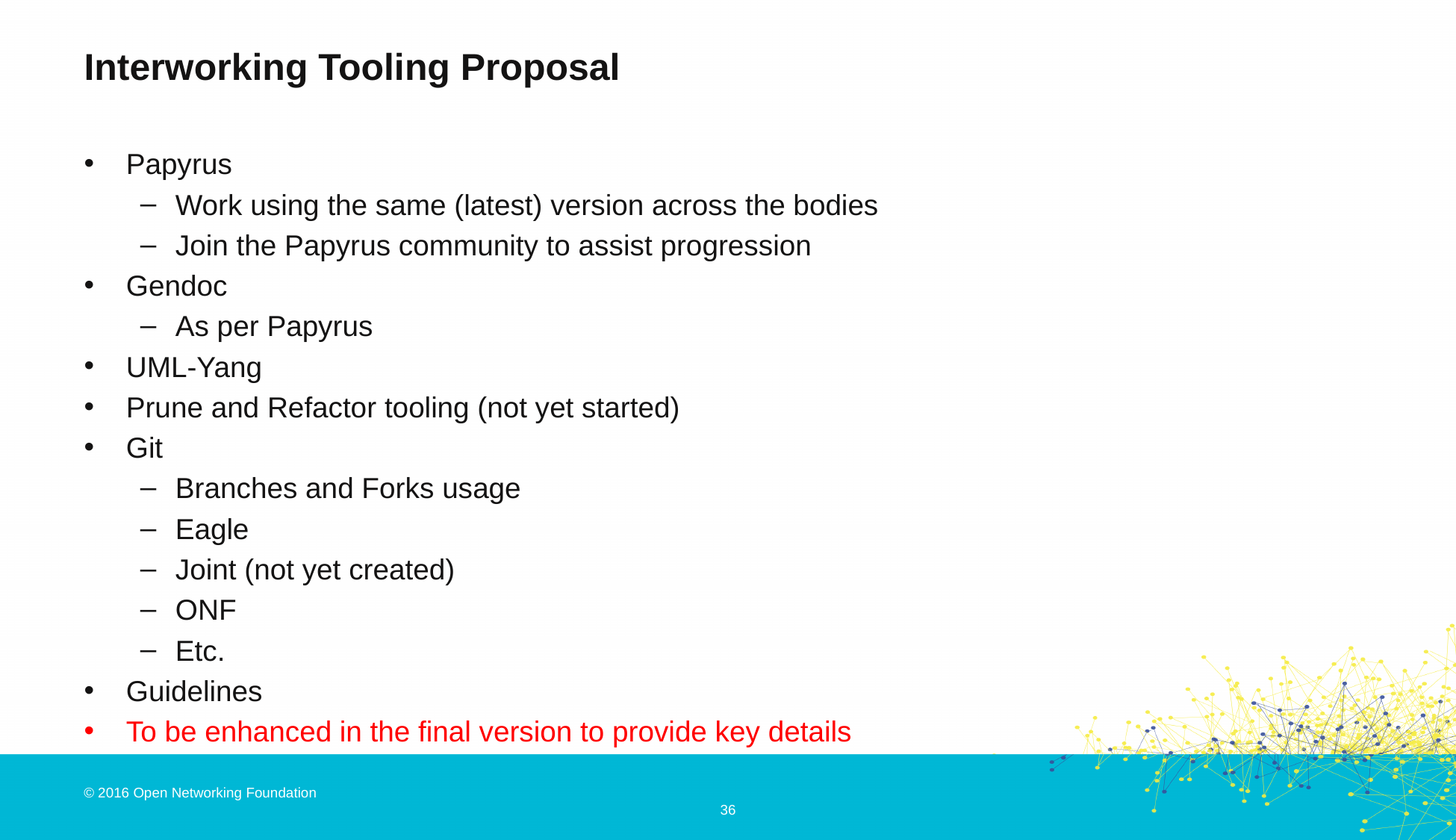

# Interworking Tooling Proposal
Papyrus
Work using the same (latest) version across the bodies
Join the Papyrus community to assist progression
Gendoc
As per Papyrus
UML-Yang
Prune and Refactor tooling (not yet started)
Git
Branches and Forks usage
Eagle
Joint (not yet created)
ONF
Etc.
Guidelines
To be enhanced in the final version to provide key details

36